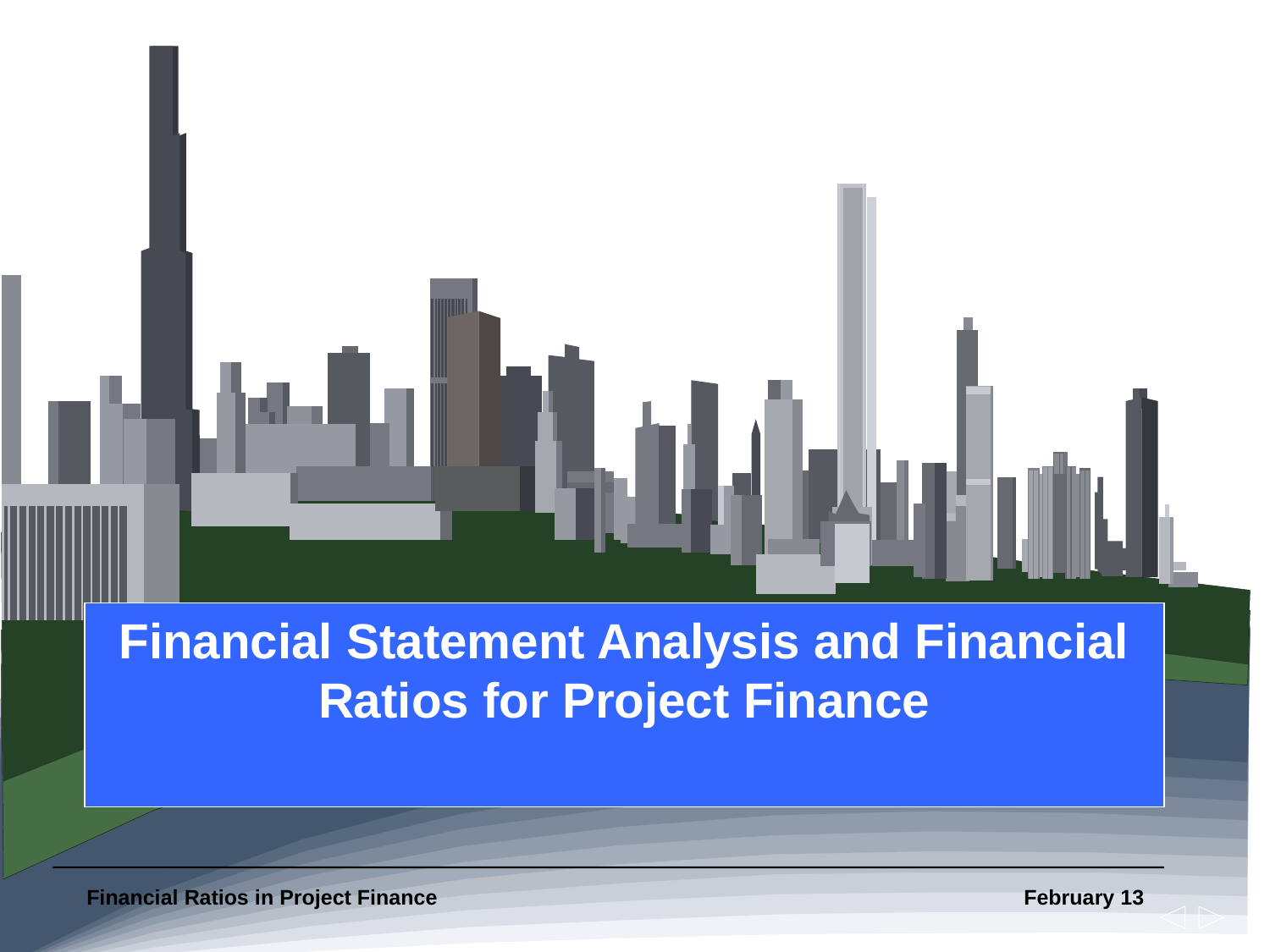

# Financial Statement Analysis and Financial Ratios for Project Finance